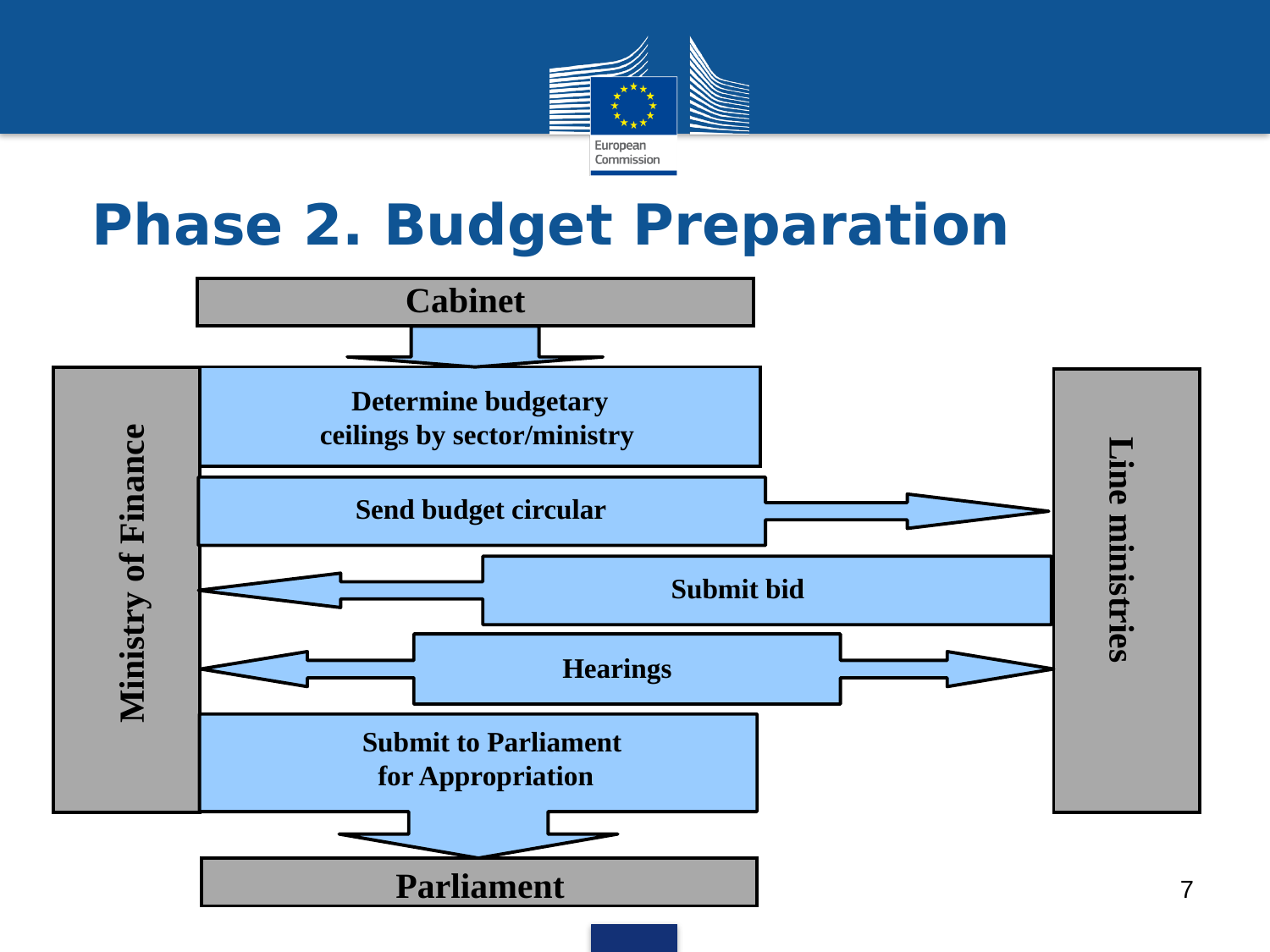

Phase 2. Budget Preparation

Cabinet

 Determine budgetary ceilings by sector/ministry

 Send budget circular
Line ministries
Ministry of Finance

 Submit bid

 Hearings

 Submit to Parliament for Appropriation

Parliament

7
7